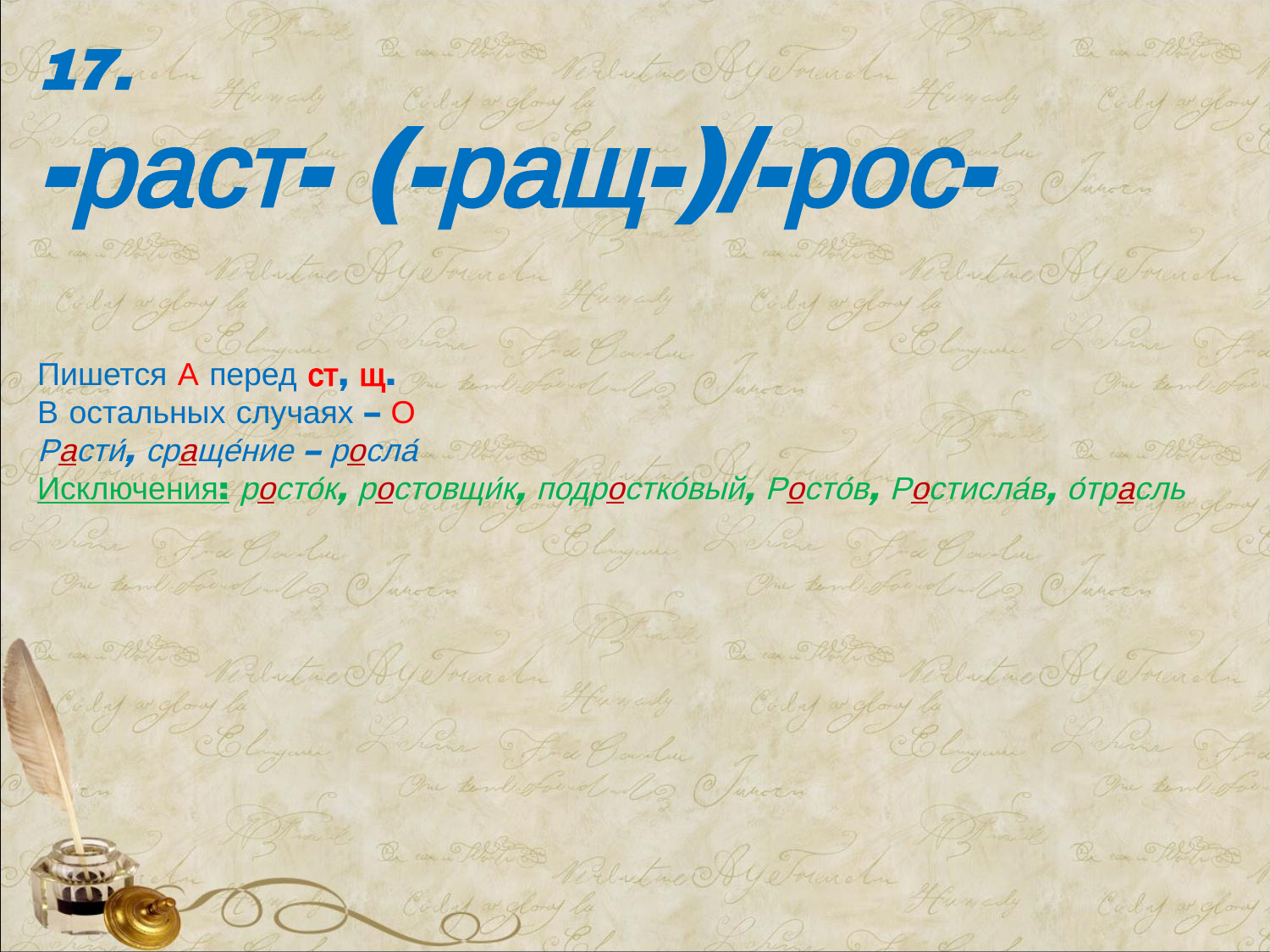

17.
-раст- (-ращ-)/-рос-

Пишется А перед ст, щ.
В остальных случаях – О
Расти́, сраще́ние – росла́
Исключения: росто́к, ростовщи́к, подростко́вый, Росто́в, Ростисла́в, о́трасль